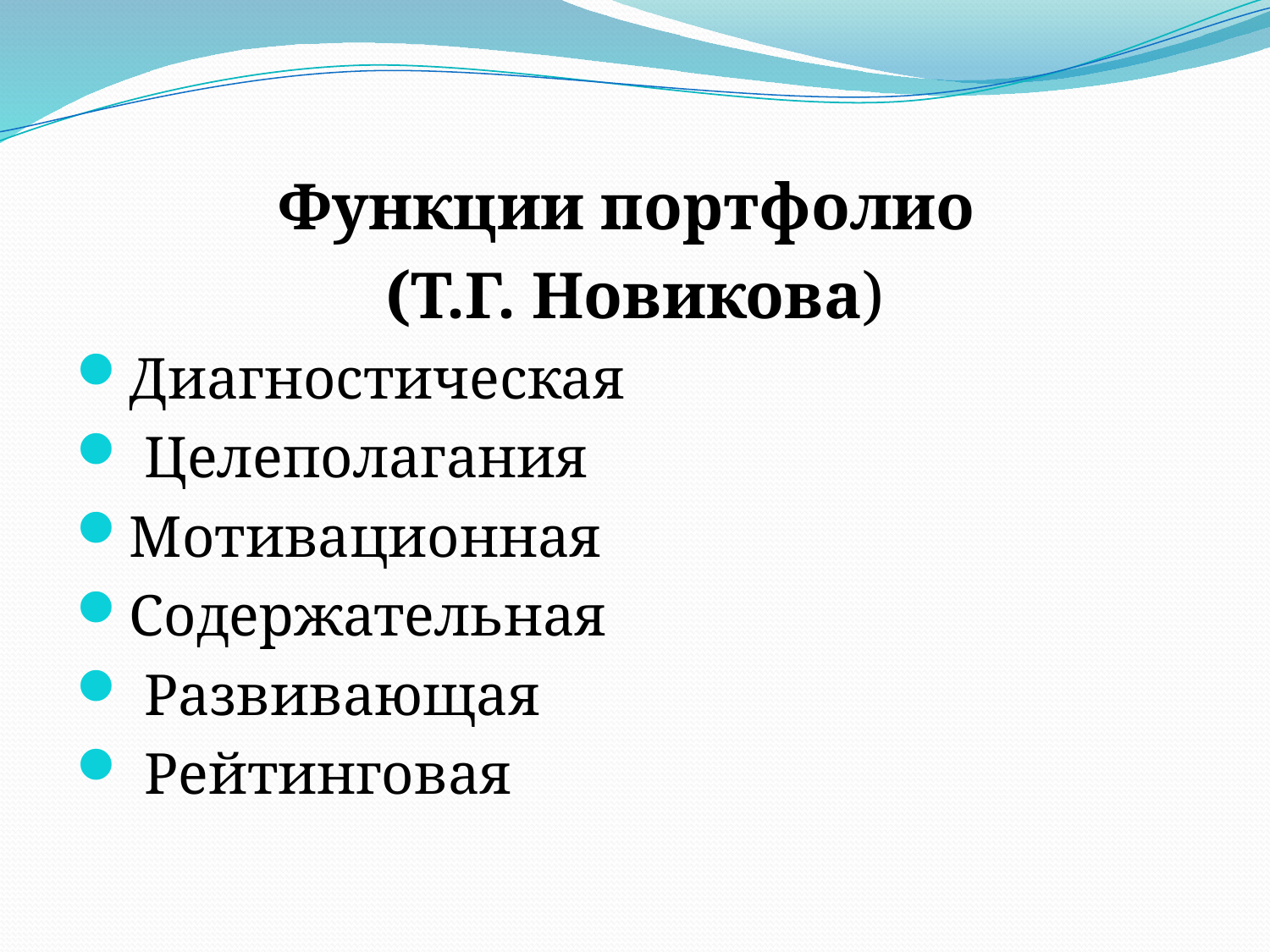

Функции портфолио
(Т.Г. Новикова)
Диагностическая
 Целеполагания
Мотивационная
Содержательная
 Развивающая
 Рейтинговая